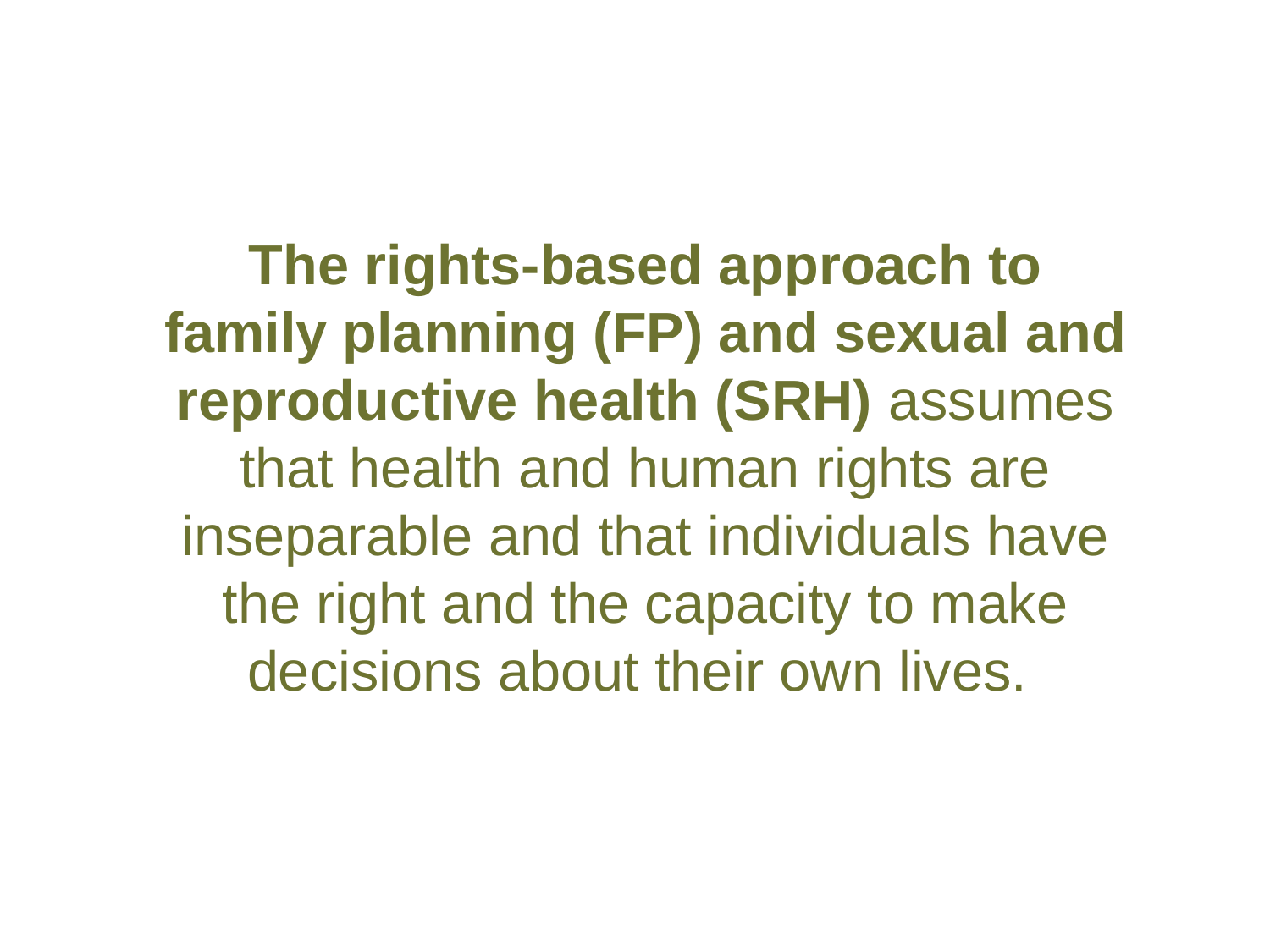

The rights-based approach to family planning (FP) and sexual and reproductive health (SRH) assumes that health and human rights are inseparable and that individuals have the right and the capacity to make decisions about their own lives.